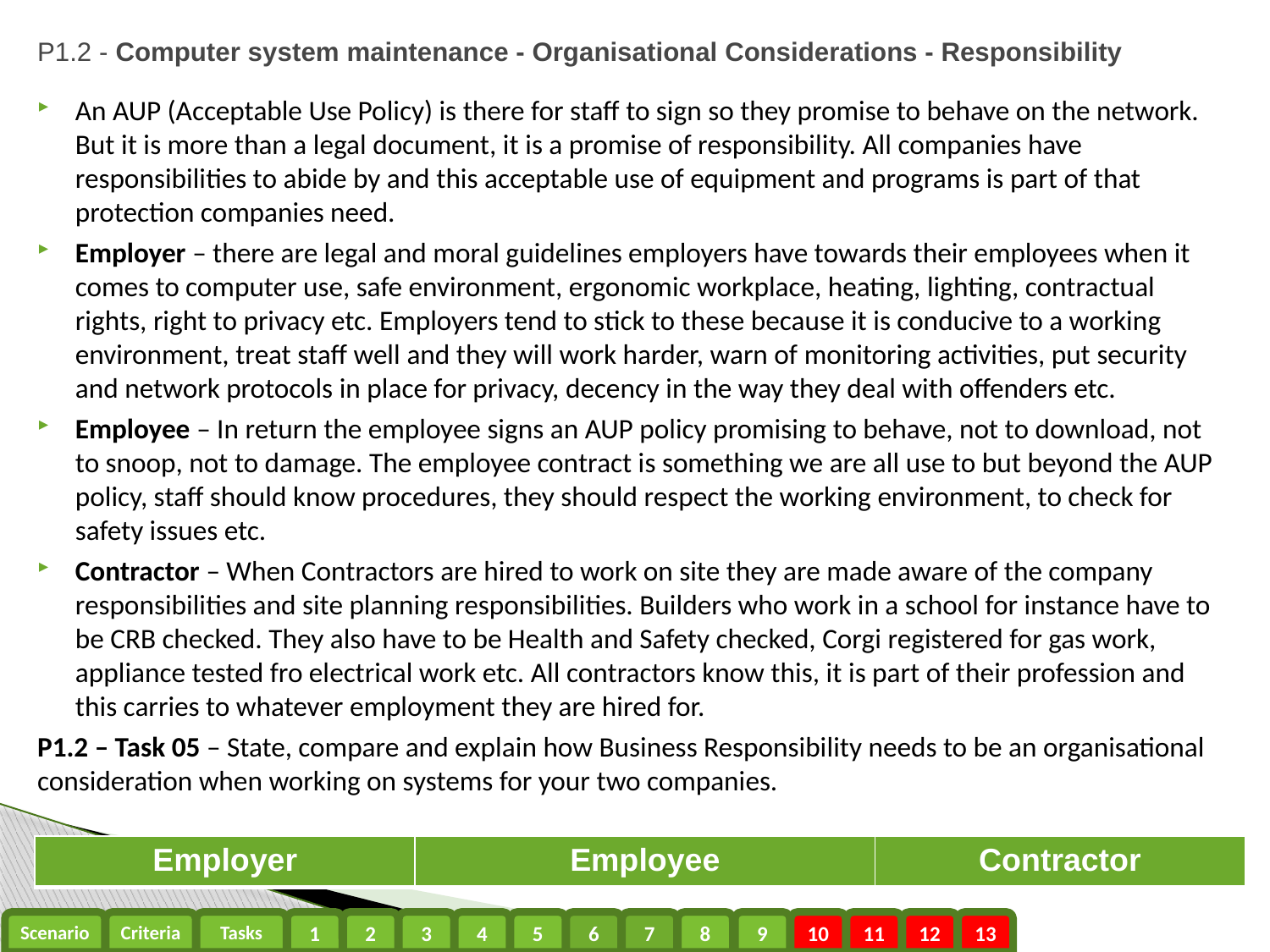

# P1.2 - Computer system maintenance - Organisational Considerations - Responsibility
An AUP (Acceptable Use Policy) is there for staff to sign so they promise to behave on the network. But it is more than a legal document, it is a promise of responsibility. All companies have responsibilities to abide by and this acceptable use of equipment and programs is part of that protection companies need.
Employer – there are legal and moral guidelines employers have towards their employees when it comes to computer use, safe environment, ergonomic workplace, heating, lighting, contractual rights, right to privacy etc. Employers tend to stick to these because it is conducive to a working environment, treat staff well and they will work harder, warn of monitoring activities, put security and network protocols in place for privacy, decency in the way they deal with offenders etc.
Employee – In return the employee signs an AUP policy promising to behave, not to download, not to snoop, not to damage. The employee contract is something we are all use to but beyond the AUP policy, staff should know procedures, they should respect the working environment, to check for safety issues etc.
Contractor – When Contractors are hired to work on site they are made aware of the company responsibilities and site planning responsibilities. Builders who work in a school for instance have to be CRB checked. They also have to be Health and Safety checked, Corgi registered for gas work, appliance tested fro electrical work etc. All contractors know this, it is part of their profession and this carries to whatever employment they are hired for.
P1.2 – Task 05 – State, compare and explain how Business Responsibility needs to be an organisational consideration when working on systems for your two companies.

| Employer | Employee | Contractor |
| --- | --- | --- |